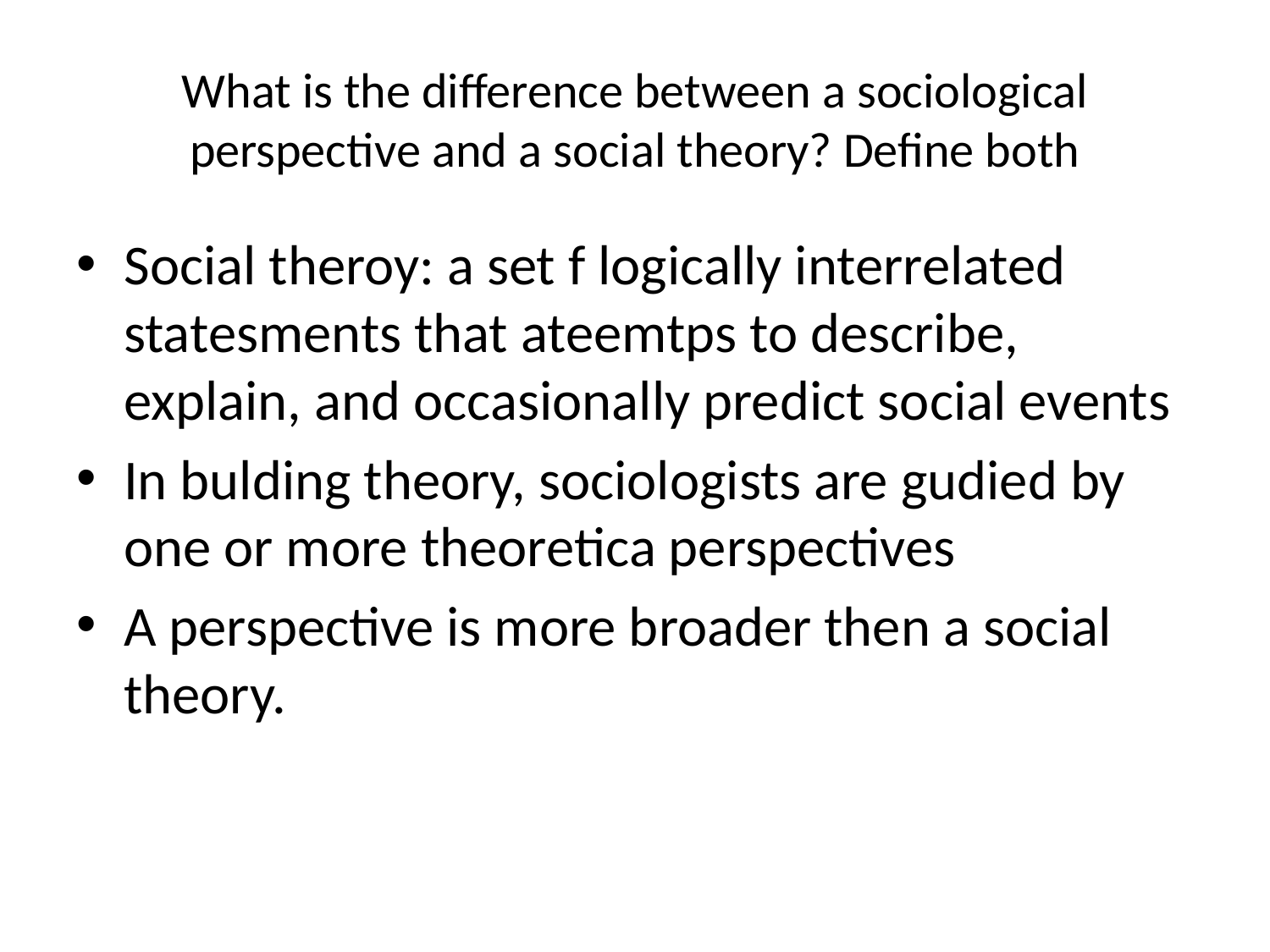

# What is the difference between a sociological perspective and a social theory? Define both
Social theroy: a set f logically interrelated statesments that ateemtps to describe, explain, and occasionally predict social events
In bulding theory, sociologists are gudied by one or more theoretica perspectives
A perspective is more broader then a social theory.